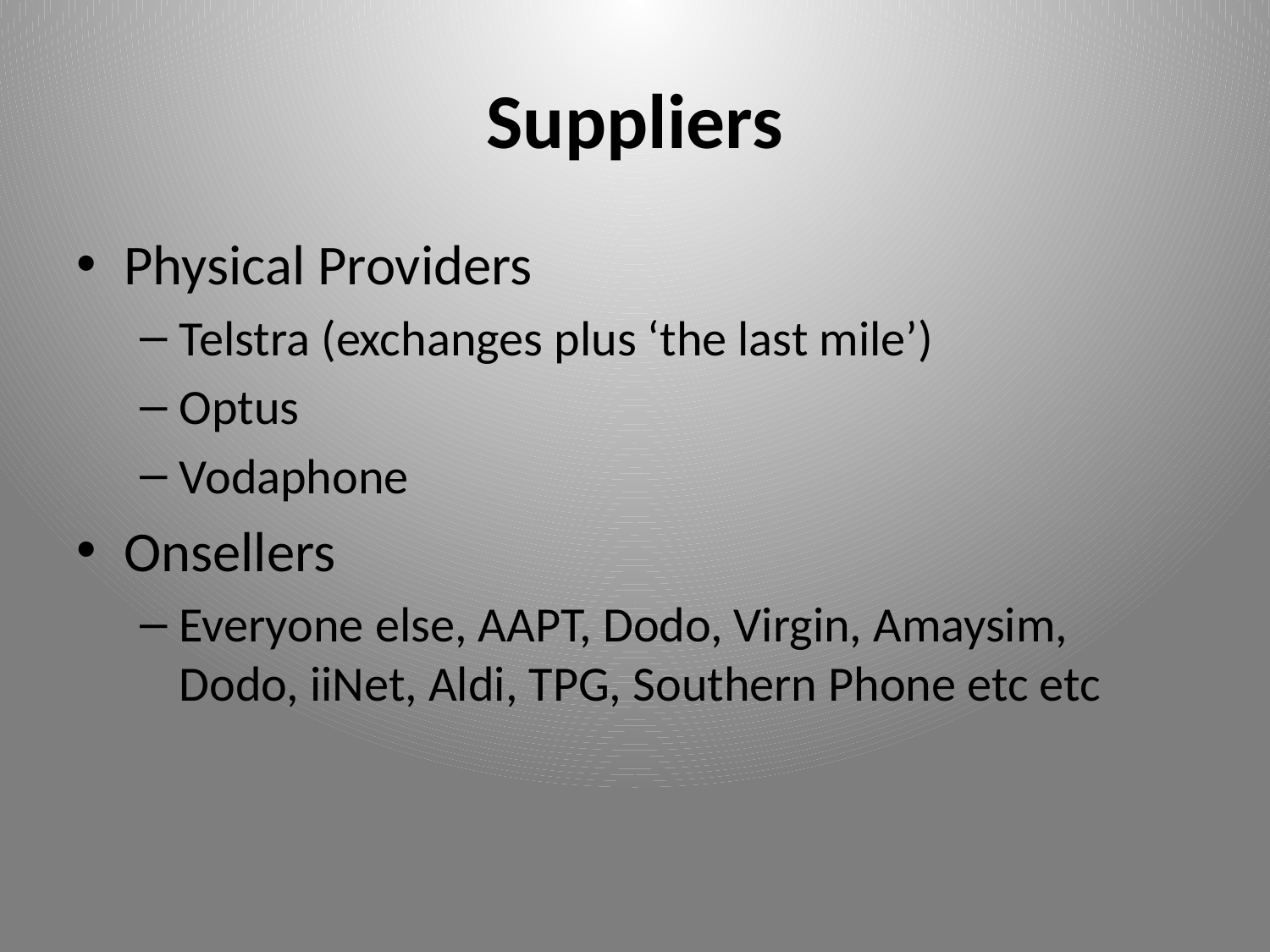

# Suppliers
Physical Providers
Telstra (exchanges plus ‘the last mile’)
Optus
Vodaphone
Onsellers
Everyone else, AAPT, Dodo, Virgin, Amaysim, Dodo, iiNet, Aldi, TPG, Southern Phone etc etc